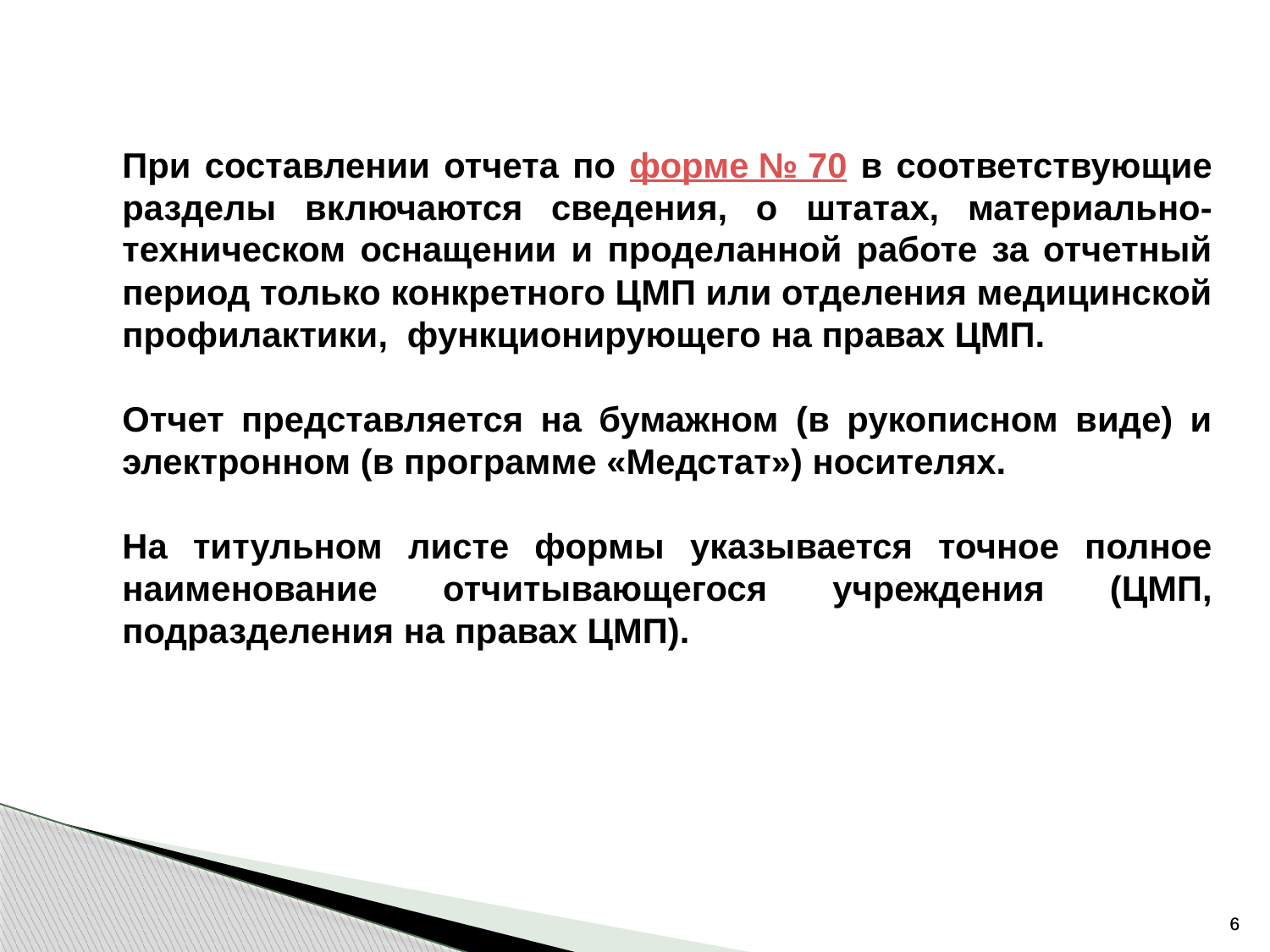

При составлении отчета по форме № 70 в соответствующие разделы включаются сведения, о штатах, материально-техническом оснащении и проделанной работе за отчетный период только конкретного ЦМП или отделения медицинской профилактики,  функционирующего на правах ЦМП.

Отчет представляется на бумажном (в рукописном виде) и электронном (в программе «Медстат») носителях.

На титульном листе формы указывается точное полное наименование отчитывающегося учреждения (ЦМП, подразделения на правах ЦМП).
6
6